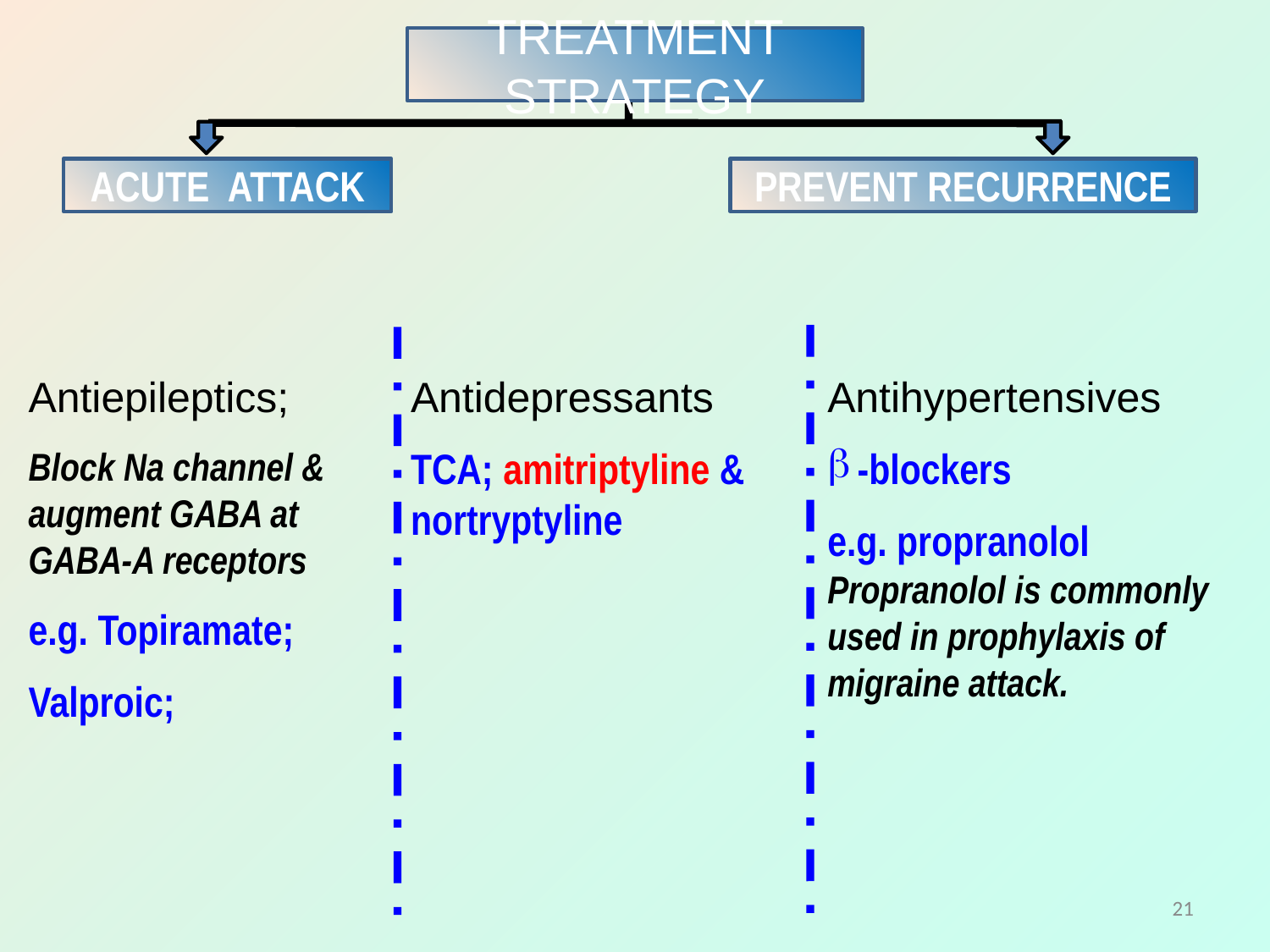

TREATMENT STRATEGY

ACUTE  ATTACK

PREVENT RECURRENCE

Antiepileptics;
Block Na channel &  augment GABA at GABA-A receptors
e.g. Topiramate;
Valproic;
Antidepressants
TCA; amitriptyline & nortryptyline
Antihypertensives
-blockers
e.g. propranolol
Propranolol is commonly used in prophylaxis of migraine attack.
21